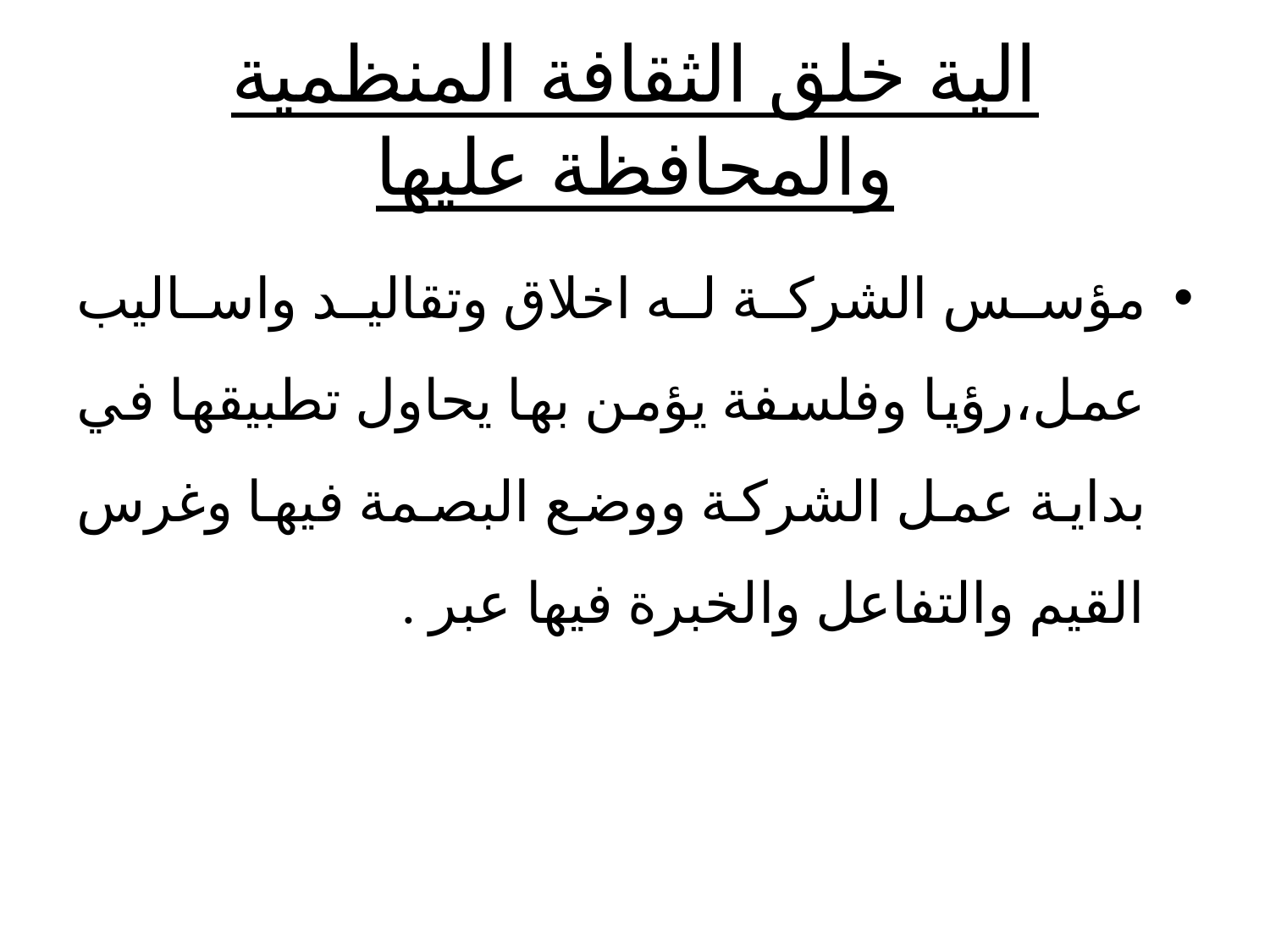

# الية خلق الثقافة المنظمية والمحافظة عليها
مؤسس الشركة له اخلاق وتقاليد واساليب عمل،رؤيا وفلسفة يؤمن بها يحاول تطبيقها في بداية عمل الشركة ووضع البصمة فيها وغرس القيم والتفاعل والخبرة فيها عبر .